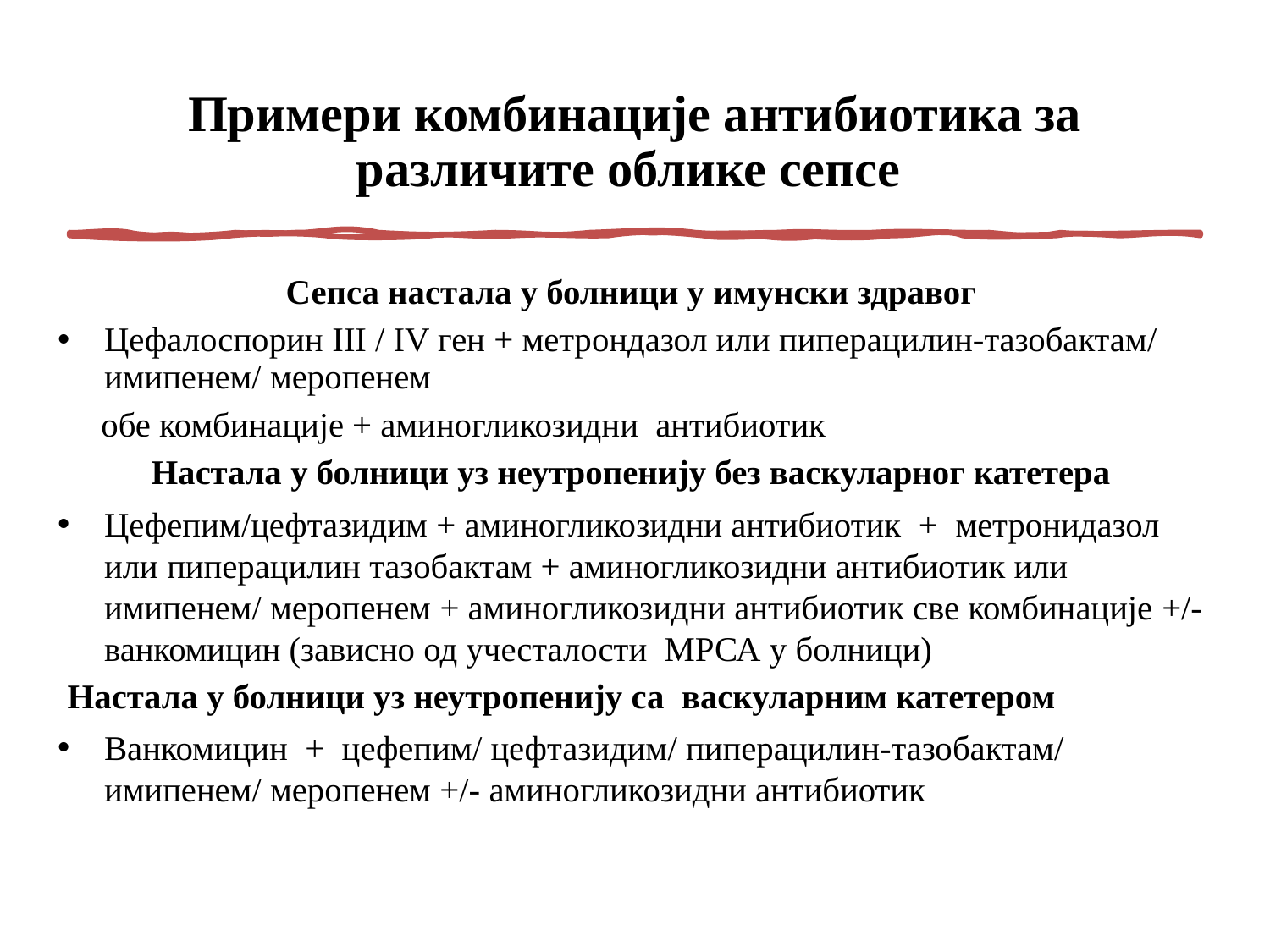

# Примери комбинације антибиотика за различите облике сепсе

Сепса настала у болници у имунски здравог
Цефалоспорин III / IV ген + метрондазол или пиперацилин-тазобактам/ имипенем/ меропенем
     обе комбинације + аминогликозидни  антибиотик
Настала у болници уз неутропенију без васкуларног катетера
Цефепим/цефтазидим + аминогликозидни антибиотик  +  метронидазол или пиперацилин тазобактам + аминогликозидни антибиотик или имипенем/ меропенем + аминогликозидни антибиотик све комбинације +/- ванкомицин (зависно од учесталости  МРСА у болници)
 Настала у болници уз неутропенију са  васкуларним катетером
Ванкомицин  +  цефепим/ цефтазидим/ пиперацилин-тазобактам/ имипенем/ меропенем +/- аминогликозидни антибиотик